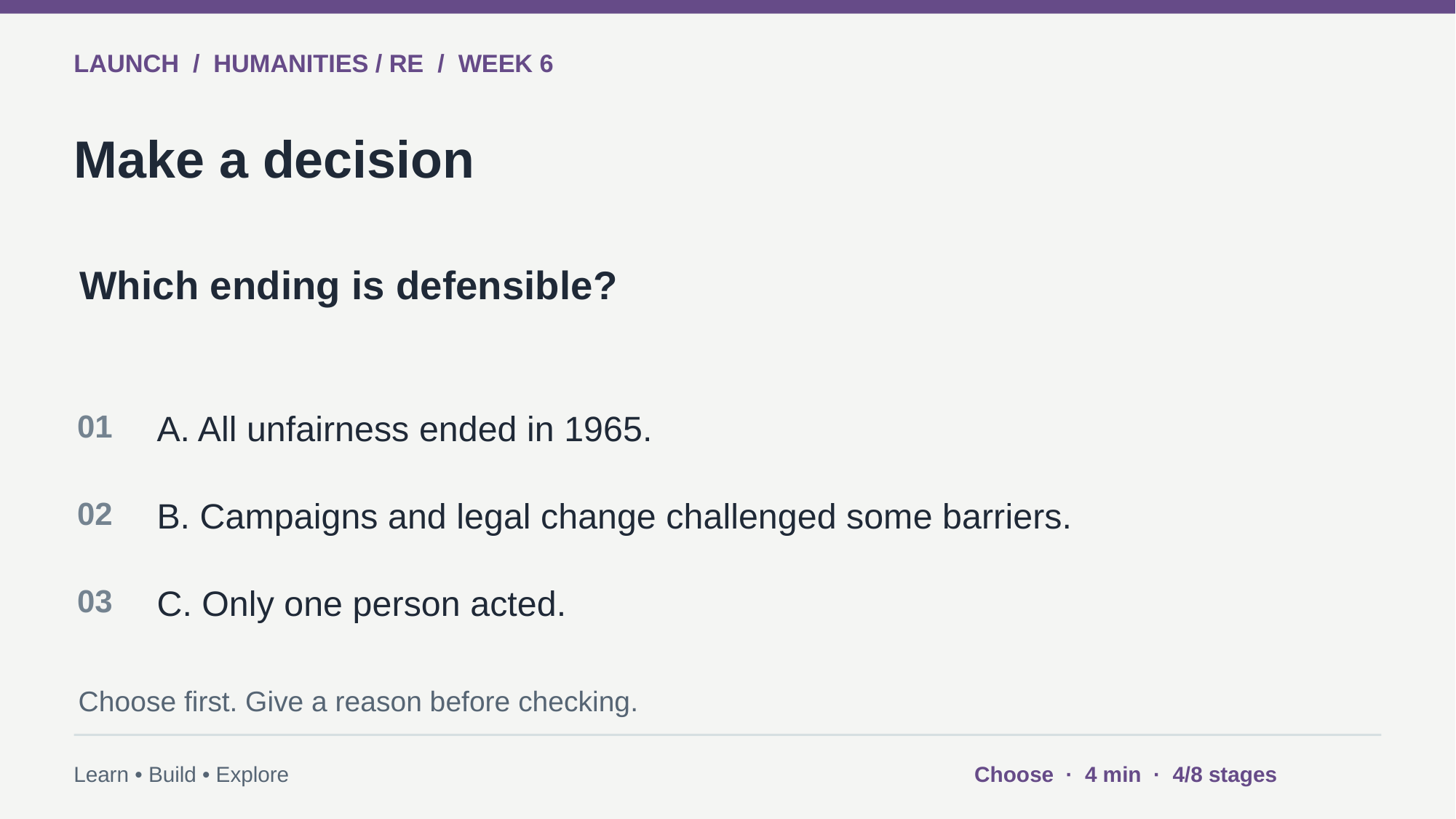

LAUNCH  /  HUMANITIES / RE  /  WEEK 6
Make a decision
Which ending is defensible?
01
A. All unfairness ended in 1965.
02
B. Campaigns and legal change challenged some barriers.
03
C. Only one person acted.
Choose first. Give a reason before checking.

Learn • Build • Explore
Choose  ·  4 min  ·  4/8 stages